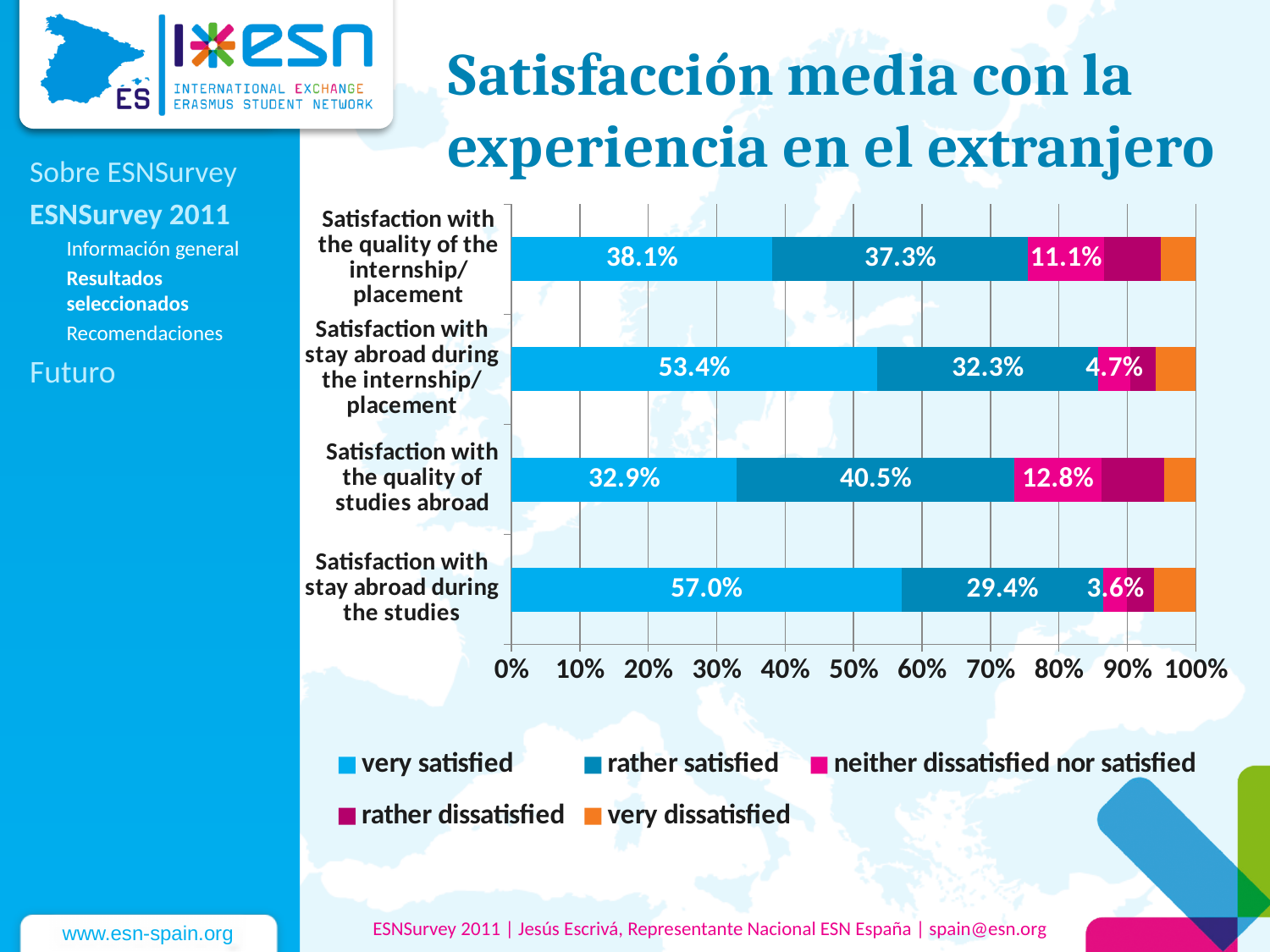

# Satisfacción media con la experiencia en el extranjero
Sobre ESNSurvey
ESNSurvey 2011
Información general
Resultados seleccionados
Recomendaciones
Futuro

### Chart

| Category | very satisfied | rather satisfied | neither dissatisfied nor satisfied | rather dissatisfied | very dissatisfied |
|---|---|---|---|---|---|
| Satisfaction with stay abroad during the studies | 0.5702506596306068 | 0.29406332453825856 | 0.03562005277044855 | 0.038786279683377306 | 0.06127968337730871 |
| Satisfaction with the quality of studies abroad | 0.32946298984034833 | 0.4052645467739807 | 0.12758939174033512 | 0.09176672384219554 | 0.04591634780314026 |
| Satisfaction with stay abroad during the internship/placement | 0.5343789896042312 | 0.32263359474740105 | 0.046872150282691954 | 0.03793543680466898 | 0.05817982856100675 |
| Satisfaction with the quality of the internship/placement | 0.3813528336380256 | 0.37312614259597804 | 0.1113345521023766 | 0.08281535648994516 | 0.05137111517367459 |
ESNSurvey 2011 | Jesús Escrivá, Representante Nacional ESN España | spain@esn.org